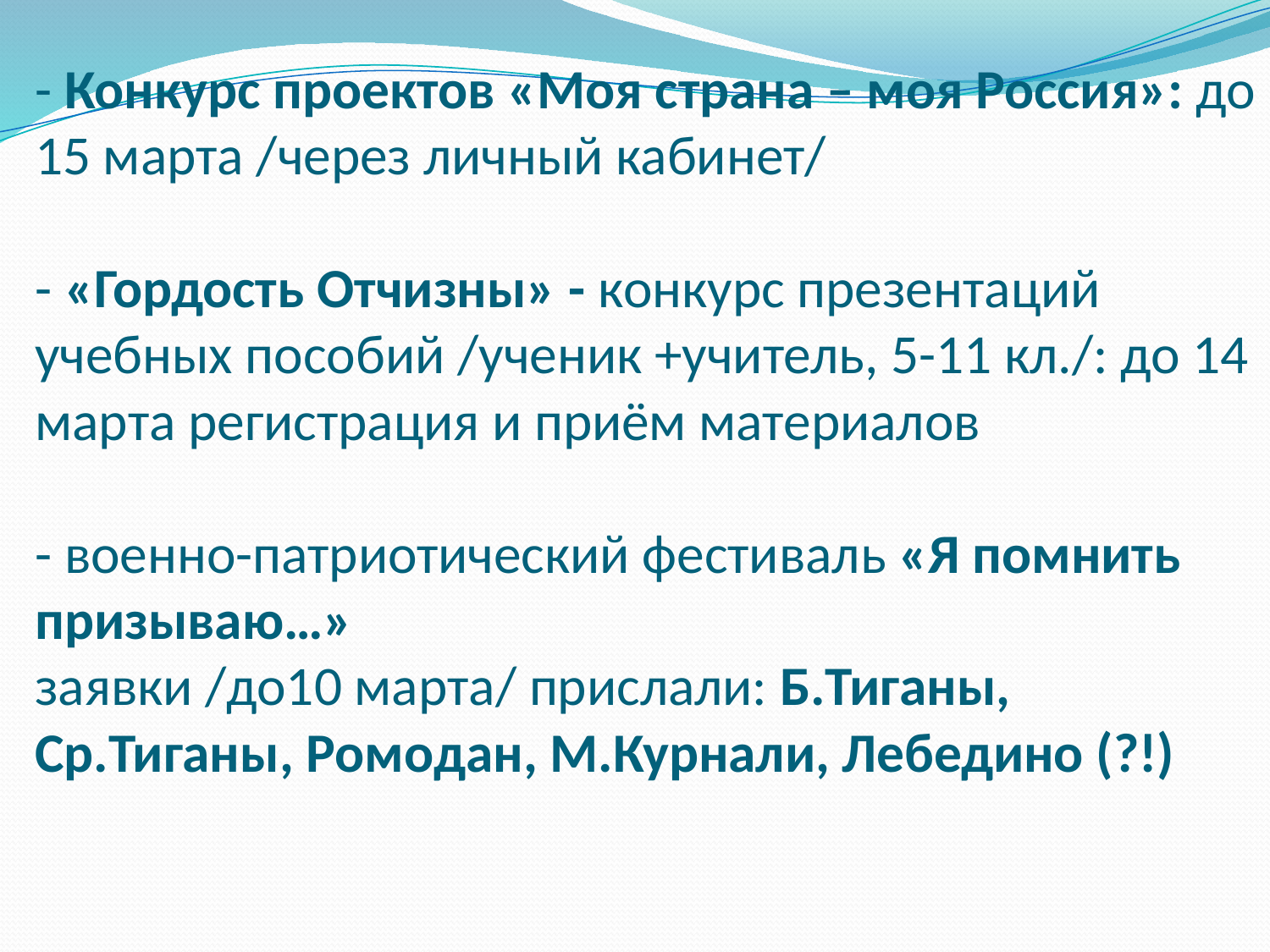

# - Конкурс проектов «Моя страна – моя Россия»: до 15 марта /через личный кабинет/ - «Гордость Отчизны» - конкурс презентаций учебных пособий /ученик +учитель, 5-11 кл./: до 14 марта регистрация и приём материалов - военно-патриотический фестиваль «Я помнить призываю…» заявки /до10 марта/ прислали: Б.Тиганы, Ср.Тиганы, Ромодан, М.Курнали, Лебедино (?!)